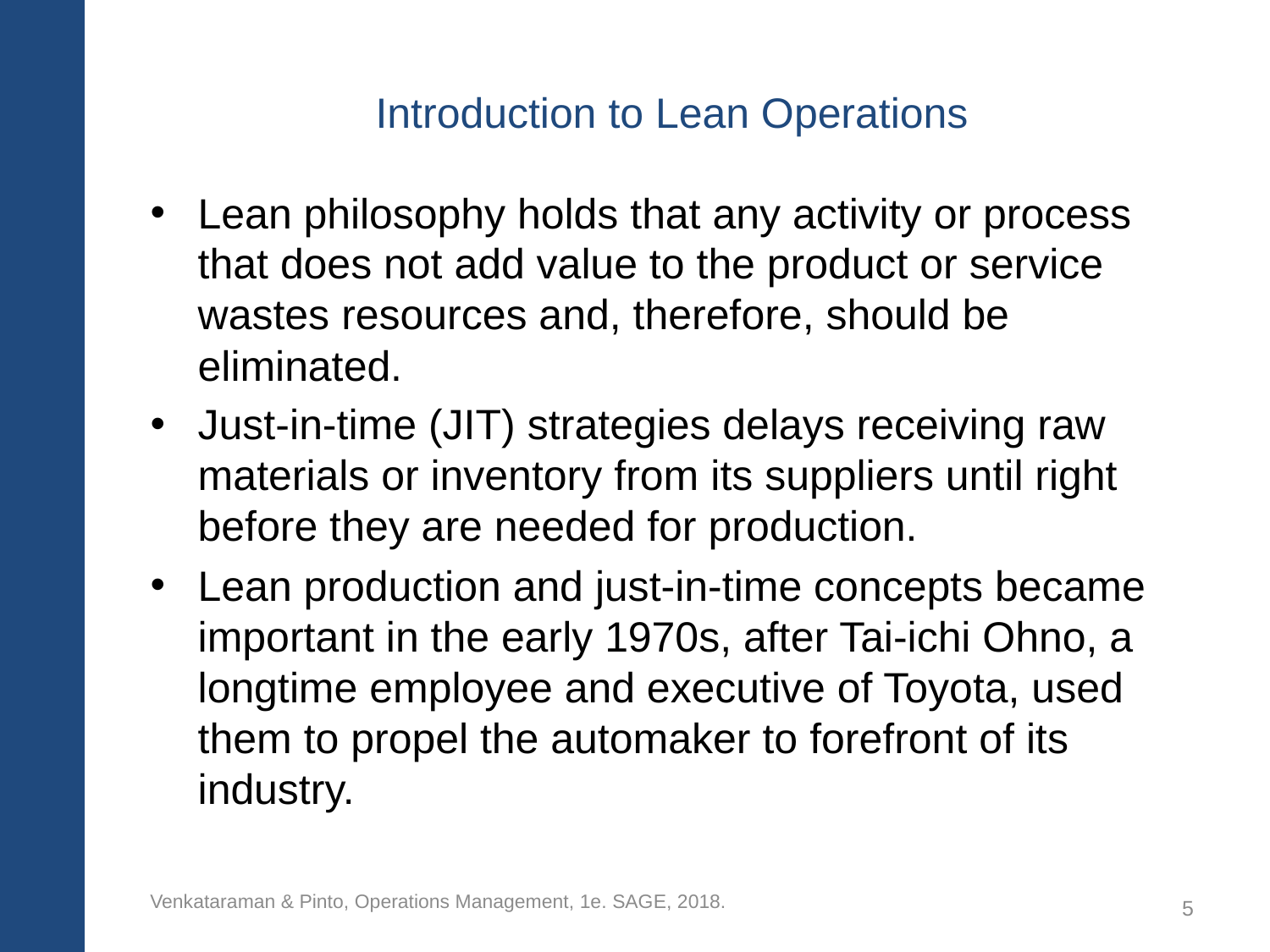

# Introduction to Lean Operations
Lean philosophy holds that any activity or process that does not add value to the product or service wastes resources and, therefore, should be eliminated.
Just-in-time (JIT) strategies delays receiving raw materials or inventory from its suppliers until right before they are needed for production.
Lean production and just-in-time concepts became important in the early 1970s, after Tai-ichi Ohno, a longtime employee and executive of Toyota, used them to propel the automaker to forefront of its industry.
Venkataraman & Pinto, Operations Management, 1e. SAGE, 2018.
5